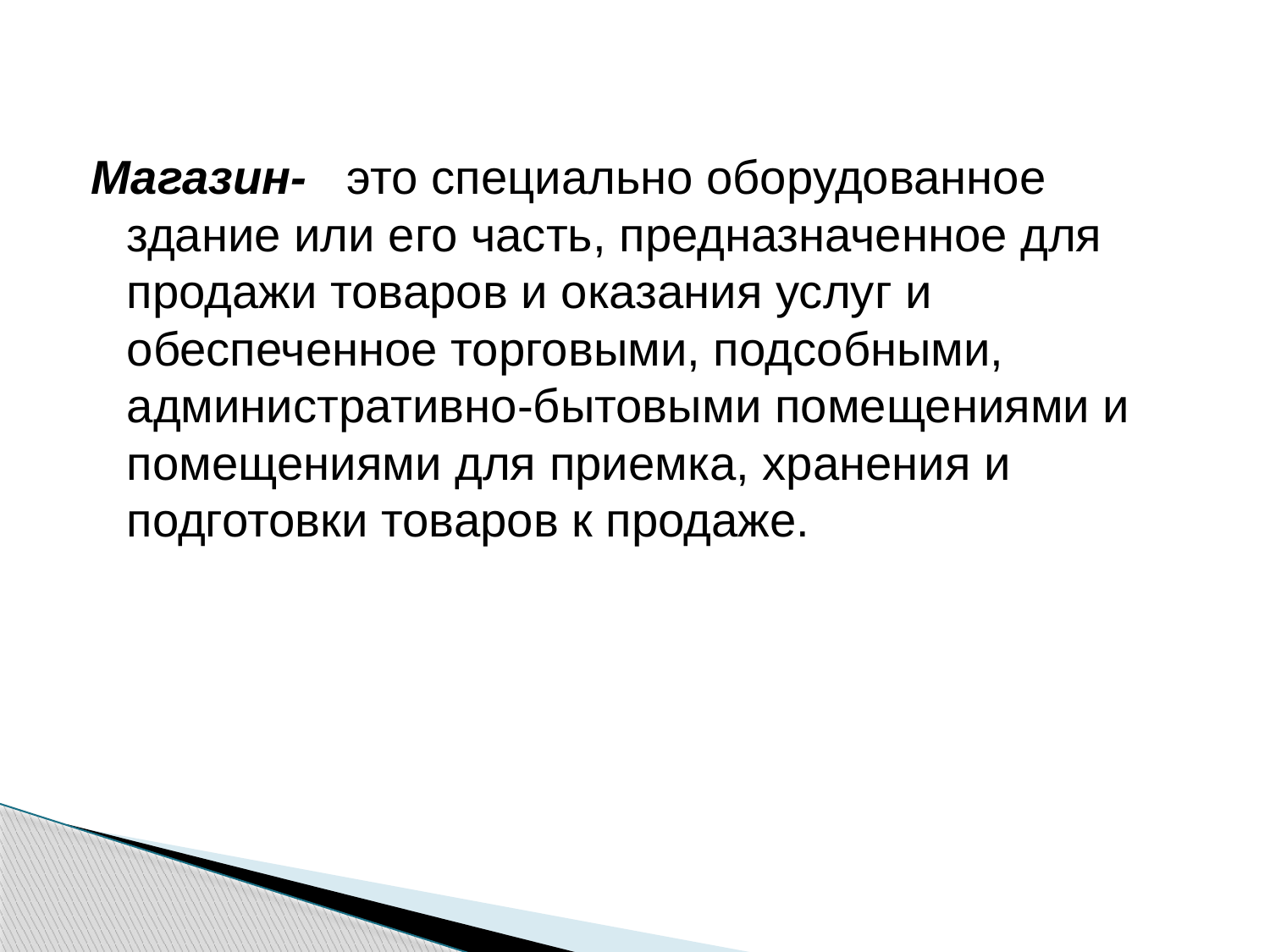

Магазин-   это специально оборудованное здание или его часть, предназначенное для продажи товаров и оказания услуг и обеспеченное торговыми, подсобными, административно-бытовыми помещениями и помещениями для приемка, хранения и подготовки товаров к продаже.